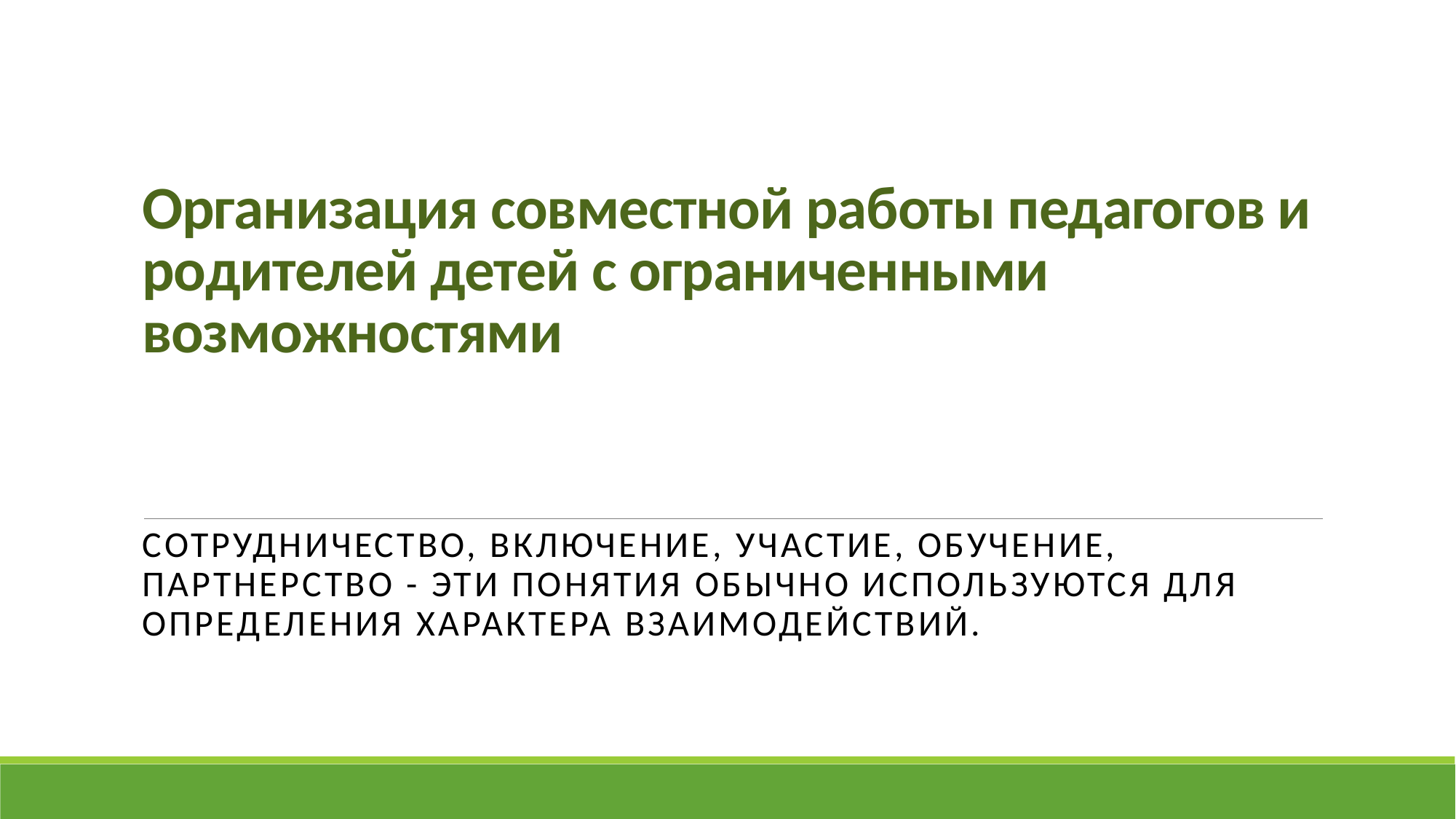

# Организация совместной работы педагогов и родителей детей с ограниченными возможностями
Сотрудничество, включение, участие, обучение, партнерство - эти понятия обычно используются для определения характера взаимодействий.